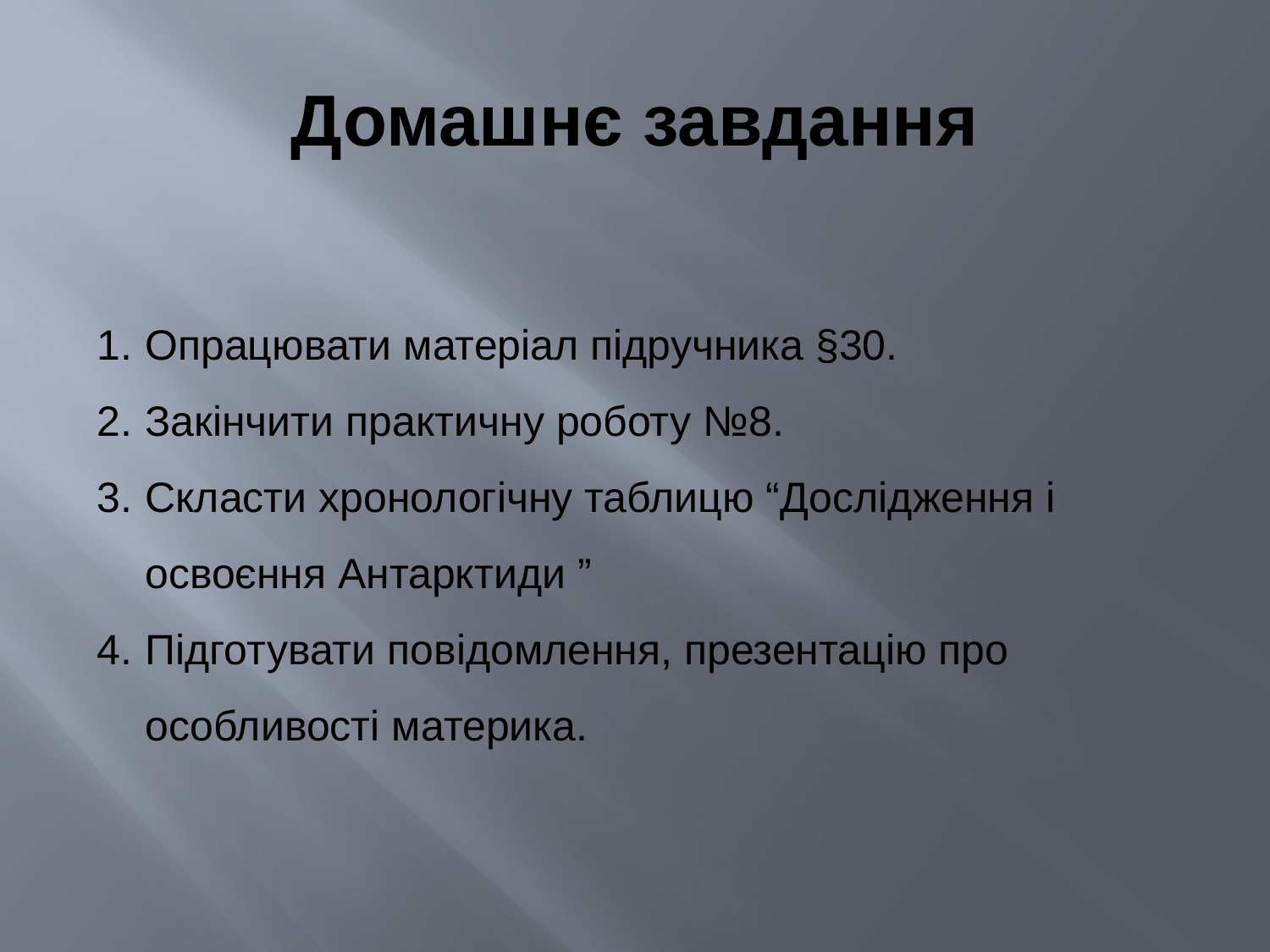

# Домашнє завдання
Опрацювати матеріал підручника §30.
Закінчити практичну роботу №8.
Скласти хронологічну таблицю “Дослідження і освоєння Антарктиди ”
Підготувати повідомлення, презентацію про особливості материка.